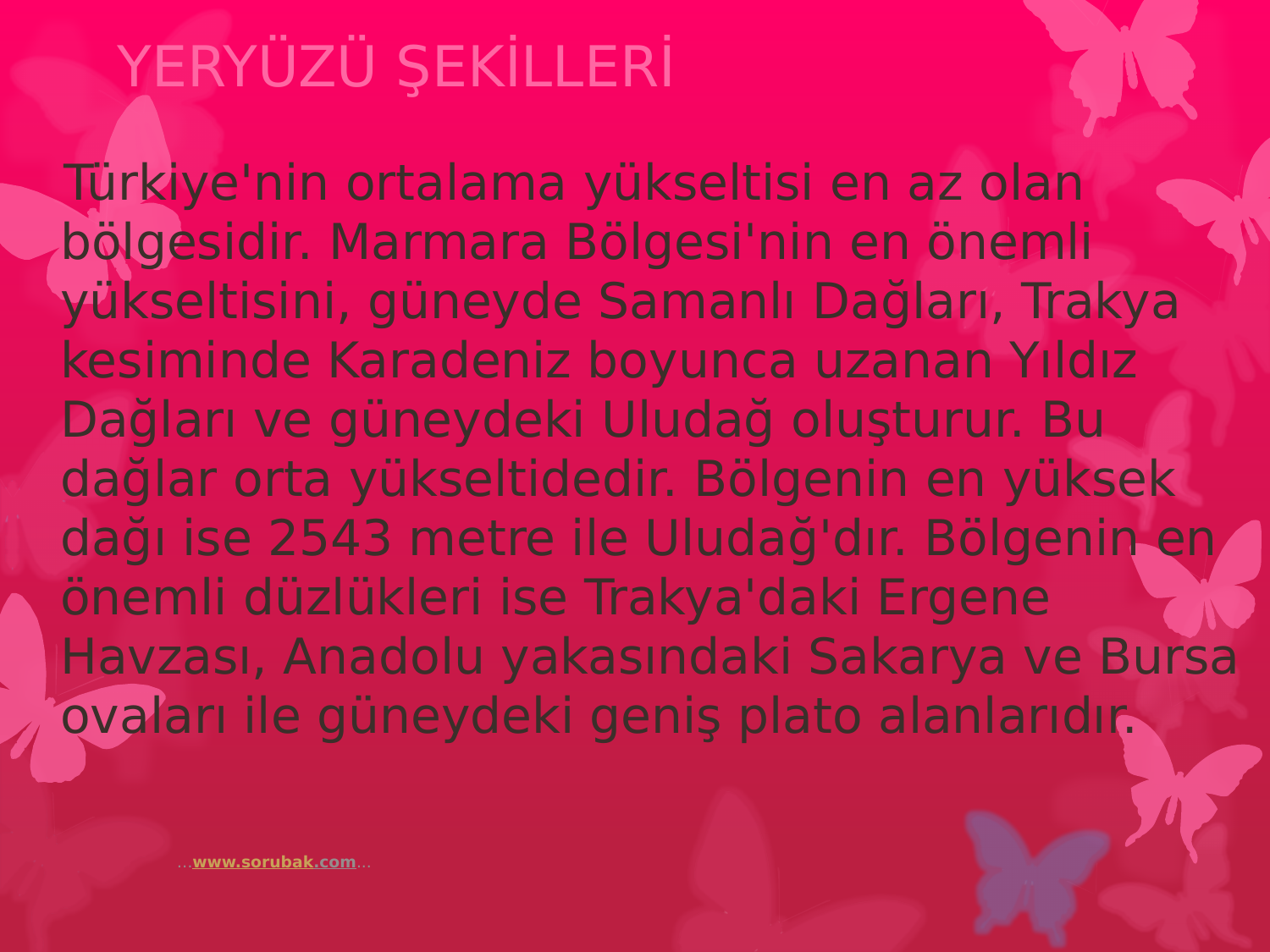

# YERYÜZÜ ŞEKİLLERİ
     Türkiye'nin ortalama yükseltisi en az olan bölgesidir. Marmara Bölgesi'nin en önemli yükseltisini, güneyde Samanlı Dağları, Trakya kesiminde Karadeniz boyunca uzanan Yıldız Dağları ve güneydeki Uludağ oluşturur. Bu dağlar orta yükseltidedir. Bölgenin en yüksek dağı ise 2543 metre ile Uludağ'dır. Bölgenin en önemli düzlükleri ise Trakya'daki Ergene Havzası, Anadolu yakasındaki Sakarya ve Bursa ovaları ile güneydeki geniş plato alanlarıdır.
…www.sorubak.com...